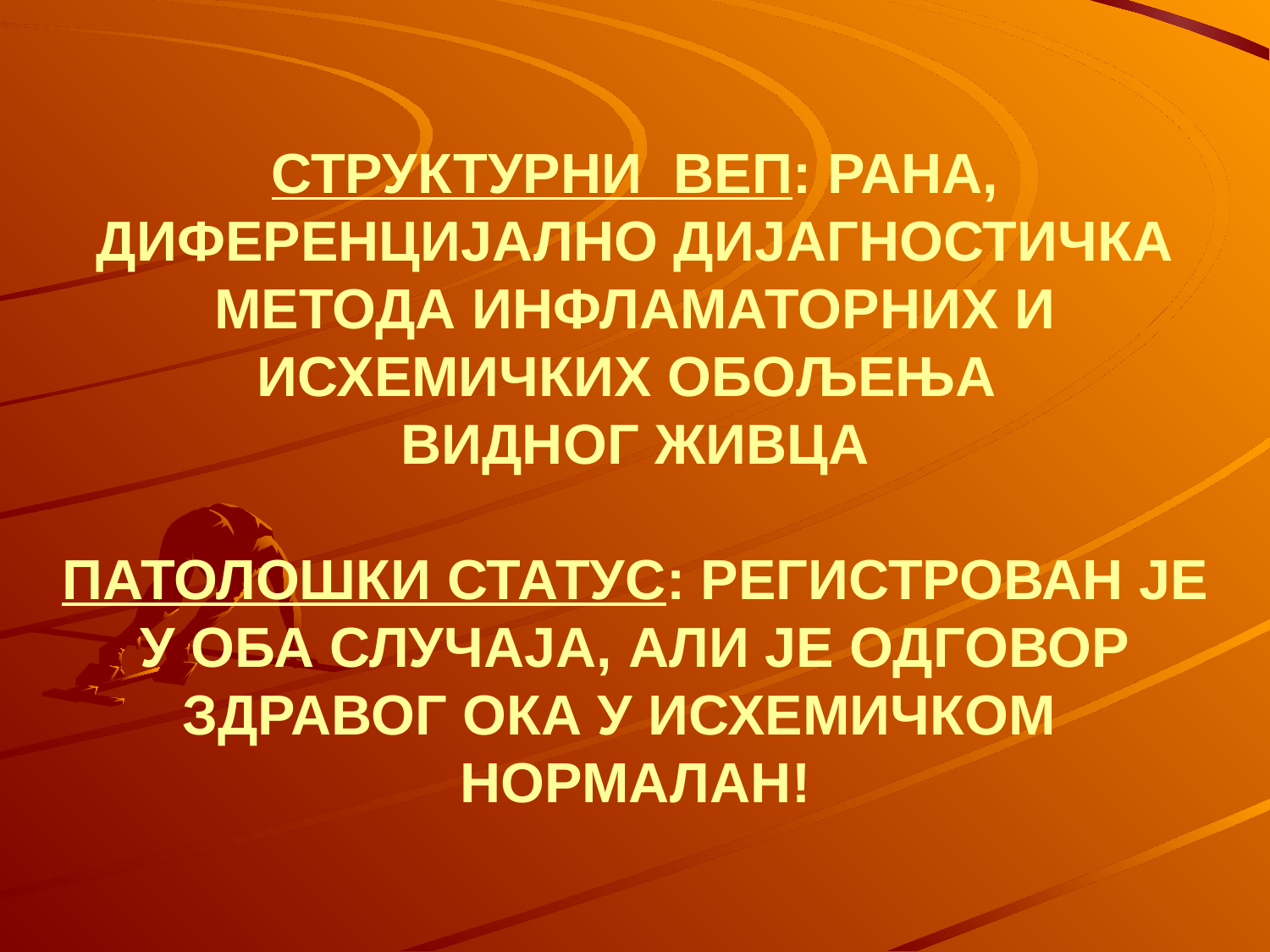

СТРУКТУРНИ  ВЕП: РАНА, ДИФЕРЕНЦИЈАЛНО ДИЈАГНОСТИЧКА МЕТОДА ИНФЛАМАТОРНИХ И ИСХЕМИЧКИХ ОБОЉЕЊА
ВИДНОГ ЖИВЦА
ПАТОЛОШКИ СТАТУС: РЕГИСТРОВАН ЈЕ У ОБА СЛУЧАЈА, AЛИ ЈЕ ОДГОВОР ЗДРАВОГ ОКА У ИСХЕМИЧКОМ   НОРМАЛАН!